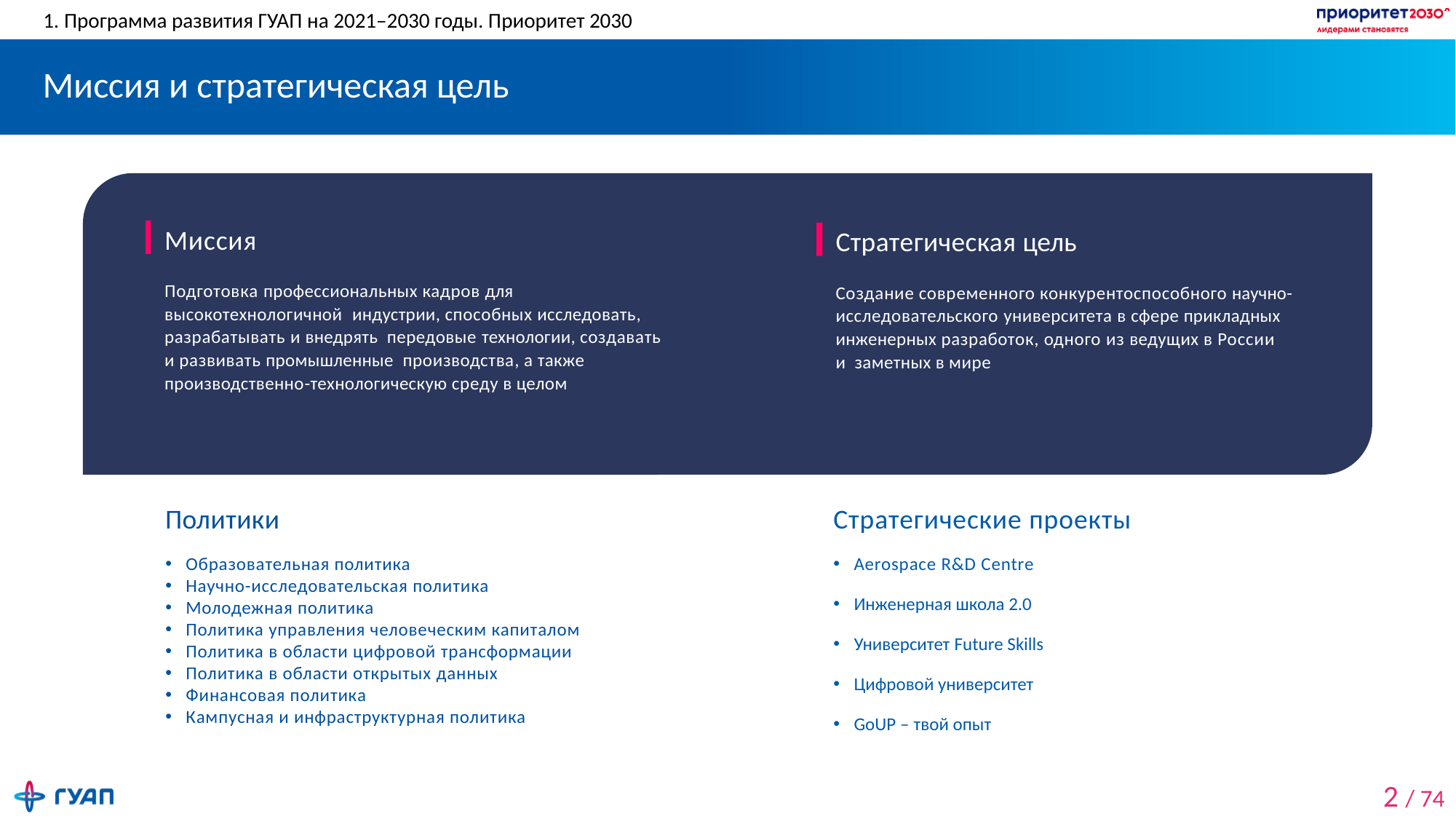

1. Программа развития ГУАП на 2021–2030 годы. Приоритет 2030
# Миссия и стратегическая цель

Миссия
Подготовка профессиональных кадров для высокотехнологичной  индустрии, способных исследовать, разрабатывать и внедрять  передовые технологии, создавать и развивать промышленные  производства, а также производственно-технологическую среду в целом

Стратегическая цель
Создание современного конкурентоспособного научно- исследовательского университета в сфере прикладных  инженерных разработок, одного из ведущих в России
и  заметных в мире
Политики
Образовательная политика
Научно-исследовательская политика
Молодежная политика
Политика управления человеческим капиталом
Политика в области цифровой трансформации
Политика в области открытых данных
Финансовая политика
Кампусная и инфраструктурная политика

Стратегические проекты
Aerospace R&D Centre
Инженерная школа 2.0
Университет Future Skills
Цифровой университет
GoUP – твой опыт